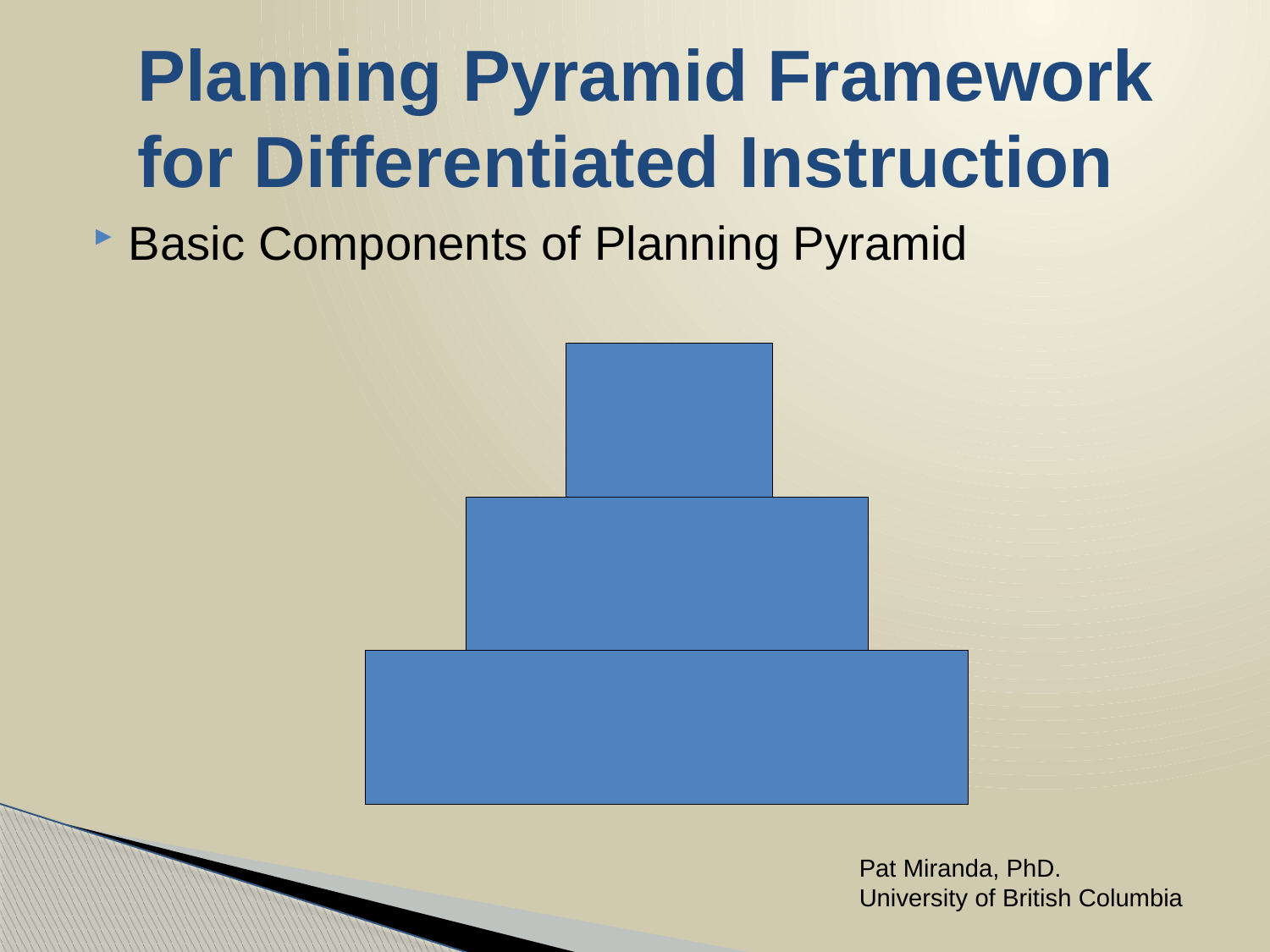

Planning Pyramid Framework for Differentiated Instruction
Basic Components of Planning Pyramid

Pat Miranda, PhD.
University of British Columbia